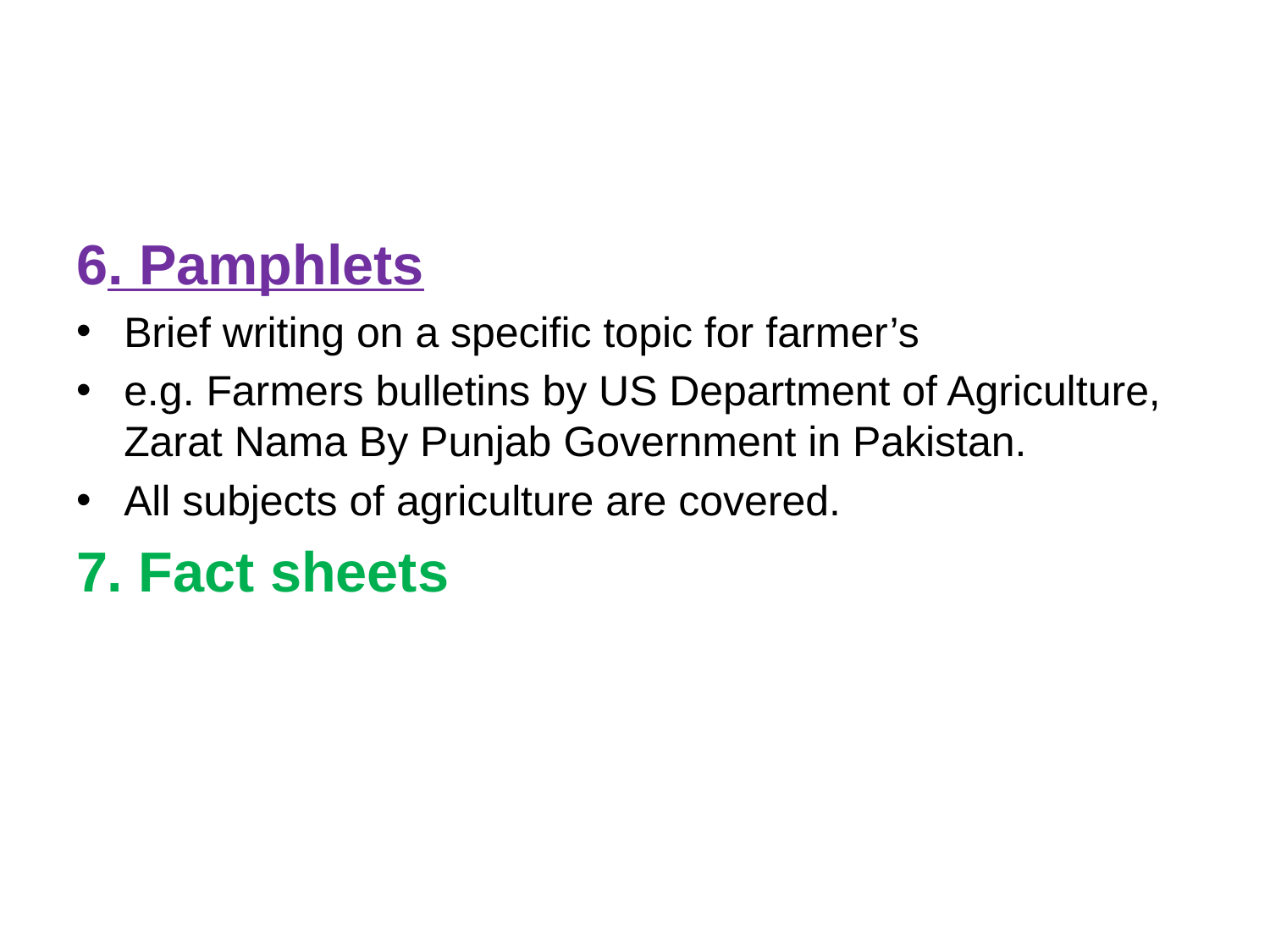

#
6. Pamphlets
Brief writing on a specific topic for farmer’s
e.g. Farmers bulletins by US Department of Agriculture, Zarat Nama By Punjab Government in Pakistan.
All subjects of agriculture are covered.
7. Fact sheets